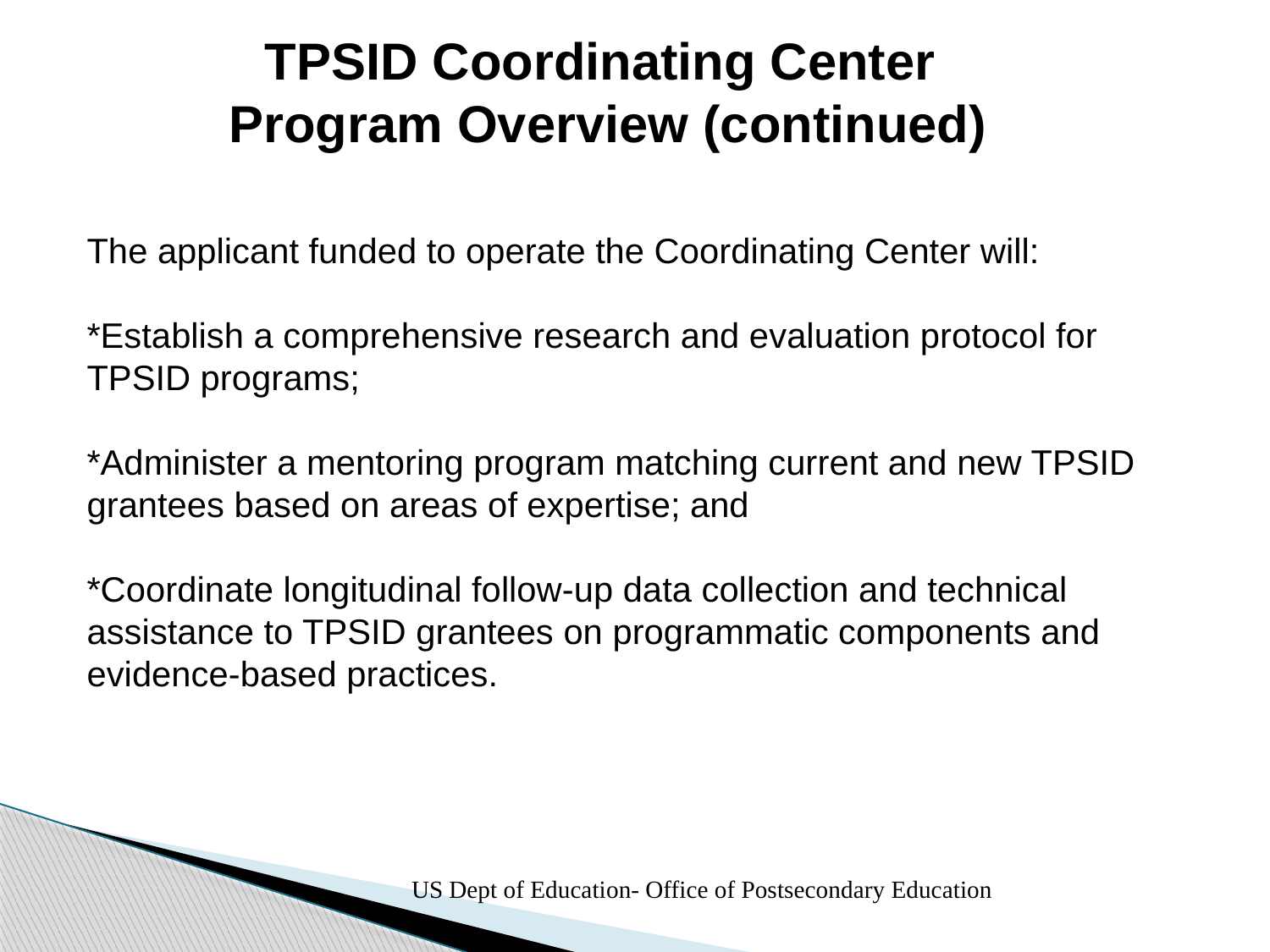

# TPSID Coordinating Center Program Overview (continued)

The applicant funded to operate the Coordinating Center will:

*Establish a comprehensive research and evaluation protocol for TPSID programs;

*Administer a mentoring program matching current and new TPSID grantees based on areas of expertise; and

*Coordinate longitudinal follow-up data collection and technical assistance to TPSID grantees on programmatic components and evidence-based practices.
US Dept of Education- Office of Postsecondary Education